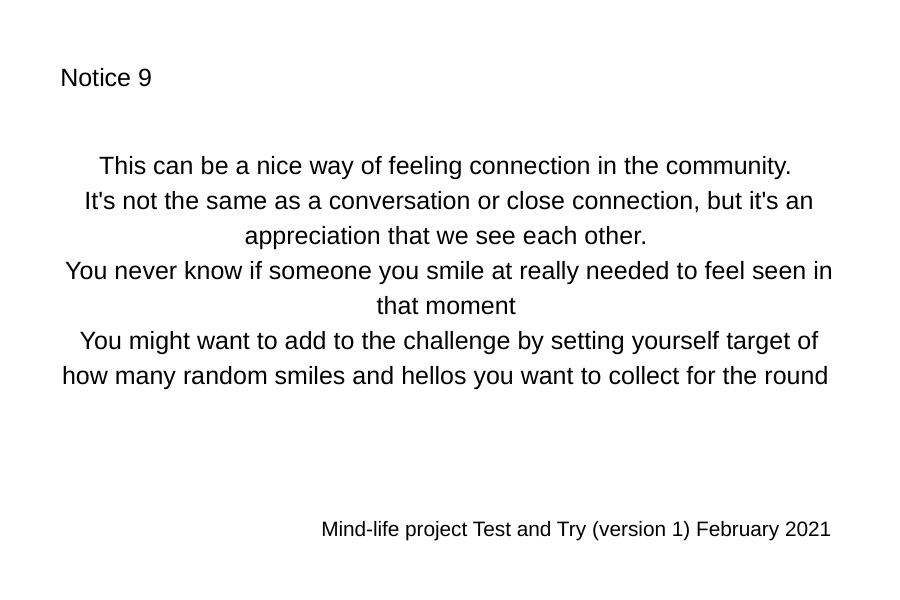

Notice 9
This can be a nice way of feeling connection in the community.
It's not the same as a conversation or close connection, but it's an appreciation that we see each other.
You never know if someone you smile at really needed to feel seen in that moment
You might want to add to the challenge by setting yourself target of how many random smiles and hellos you want to collect for the round
Mind-life project Test and Try (version 1) February 2021